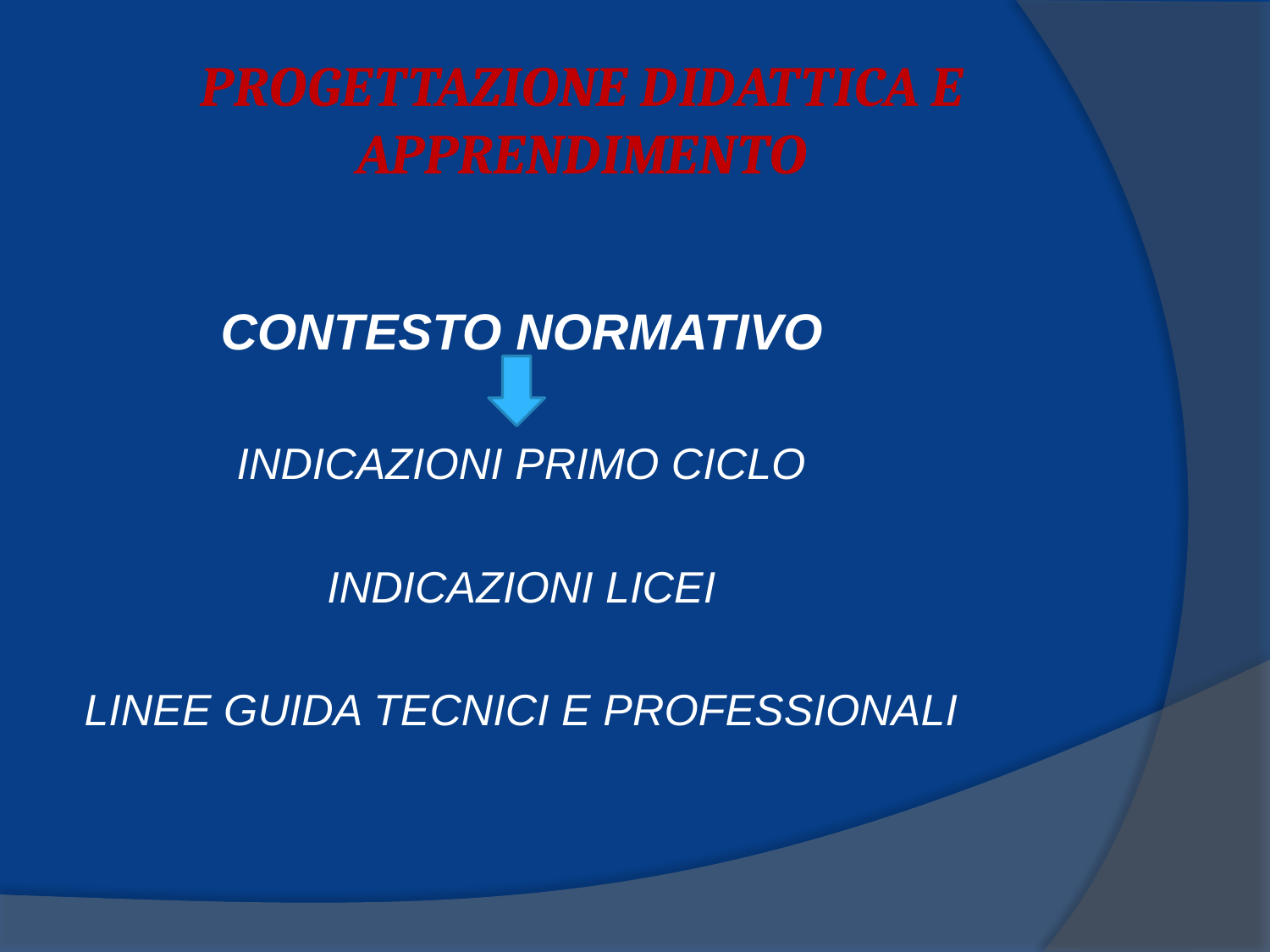

# PROGETTAZIONE DIDATTICA E APPRENDIMENTO

CONTESTO NORMATIVO

INDICAZIONI PRIMO CICLO

INDICAZIONI LICEI

LINEE GUIDA TECNICI E PROFESSIONALI